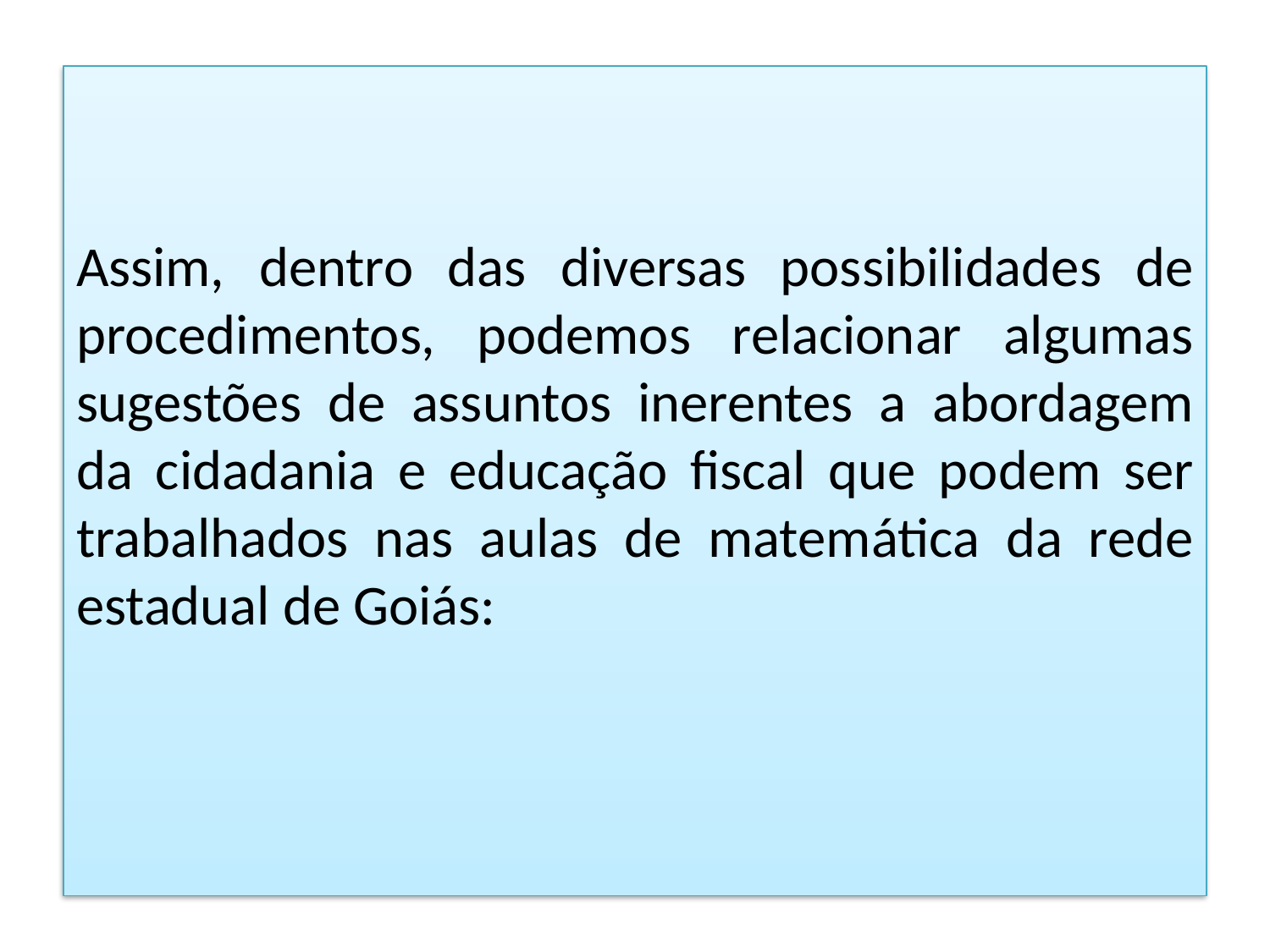

Assim, dentro das diversas possibilidades de procedimentos, podemos relacionar algumas sugestões de assuntos inerentes a abordagem da cidadania e educação fiscal que podem ser trabalhados nas aulas de matemática da rede estadual de Goiás: